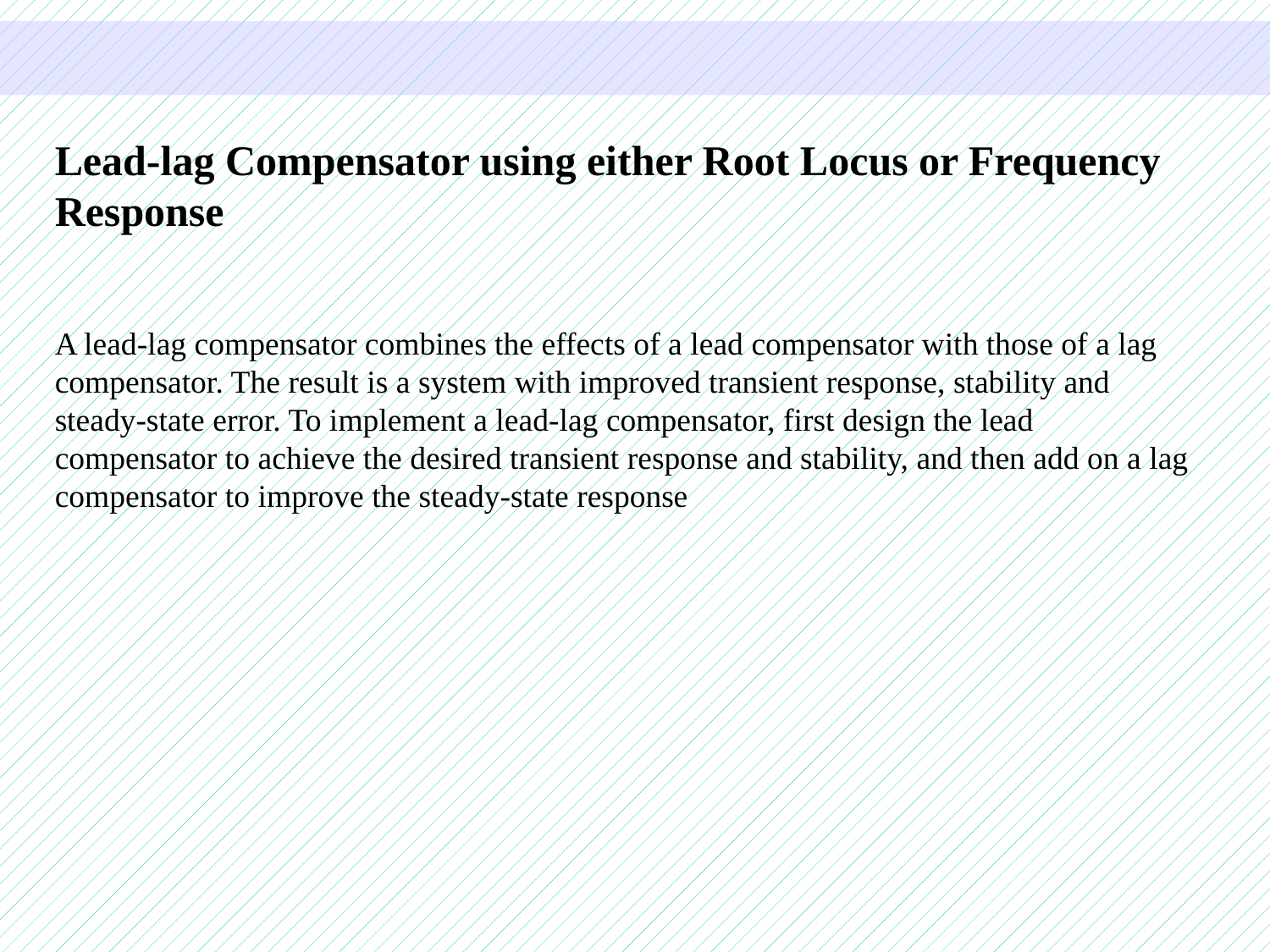

Lead-lag Compensator using either Root Locus or Frequency Response

A lead-lag compensator combines the effects of a lead compensator with those of a lag compensator. The result is a system with improved transient response, stability and steady-state error. To implement a lead-lag compensator, first design the lead compensator to achieve the desired transient response and stability, and then add on a lag compensator to improve the steady-state response